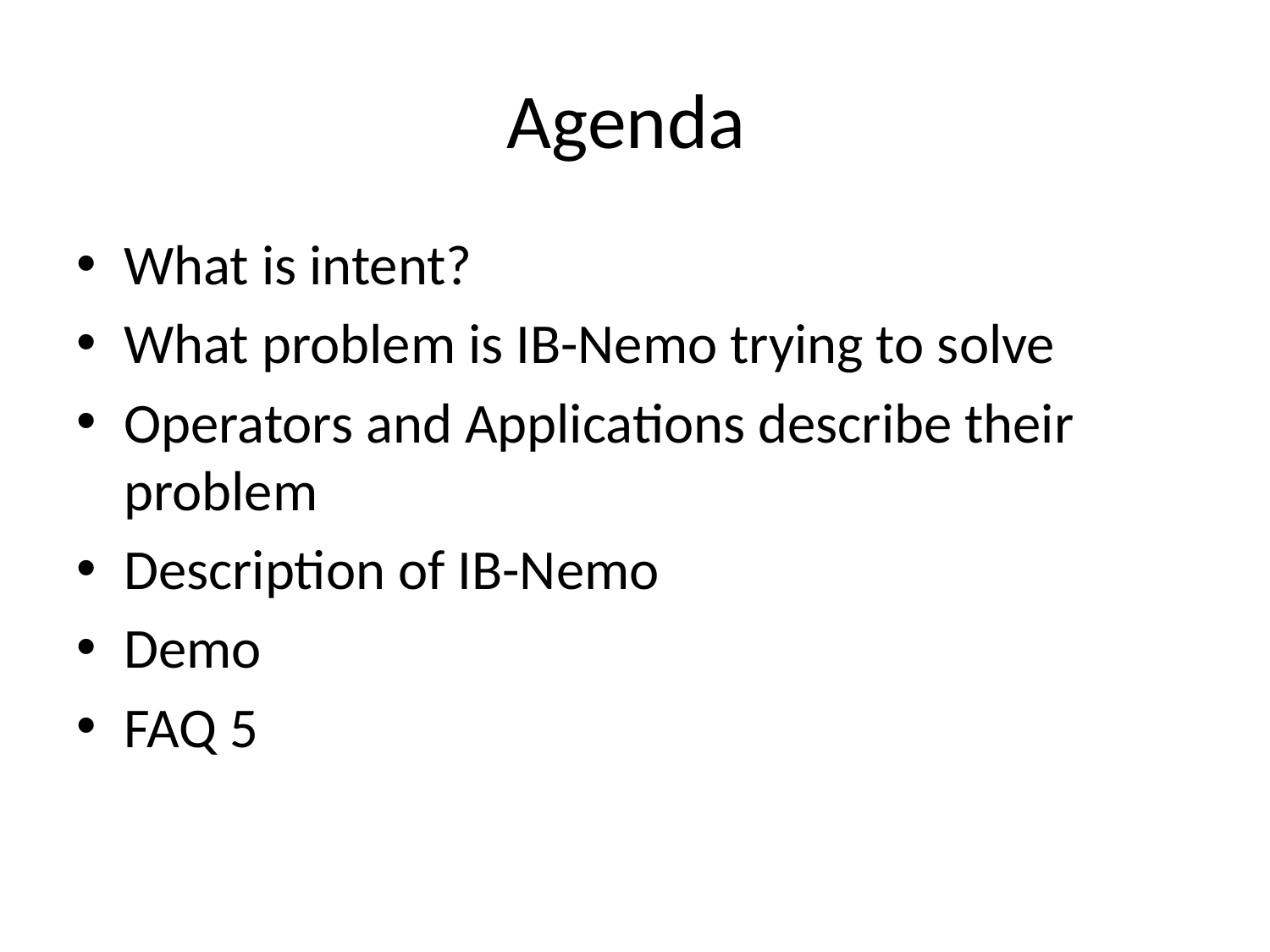

# Agenda
What is intent?
What problem is IB-Nemo trying to solve
Operators and Applications describe their problem
Description of IB-Nemo
Demo
FAQ 5